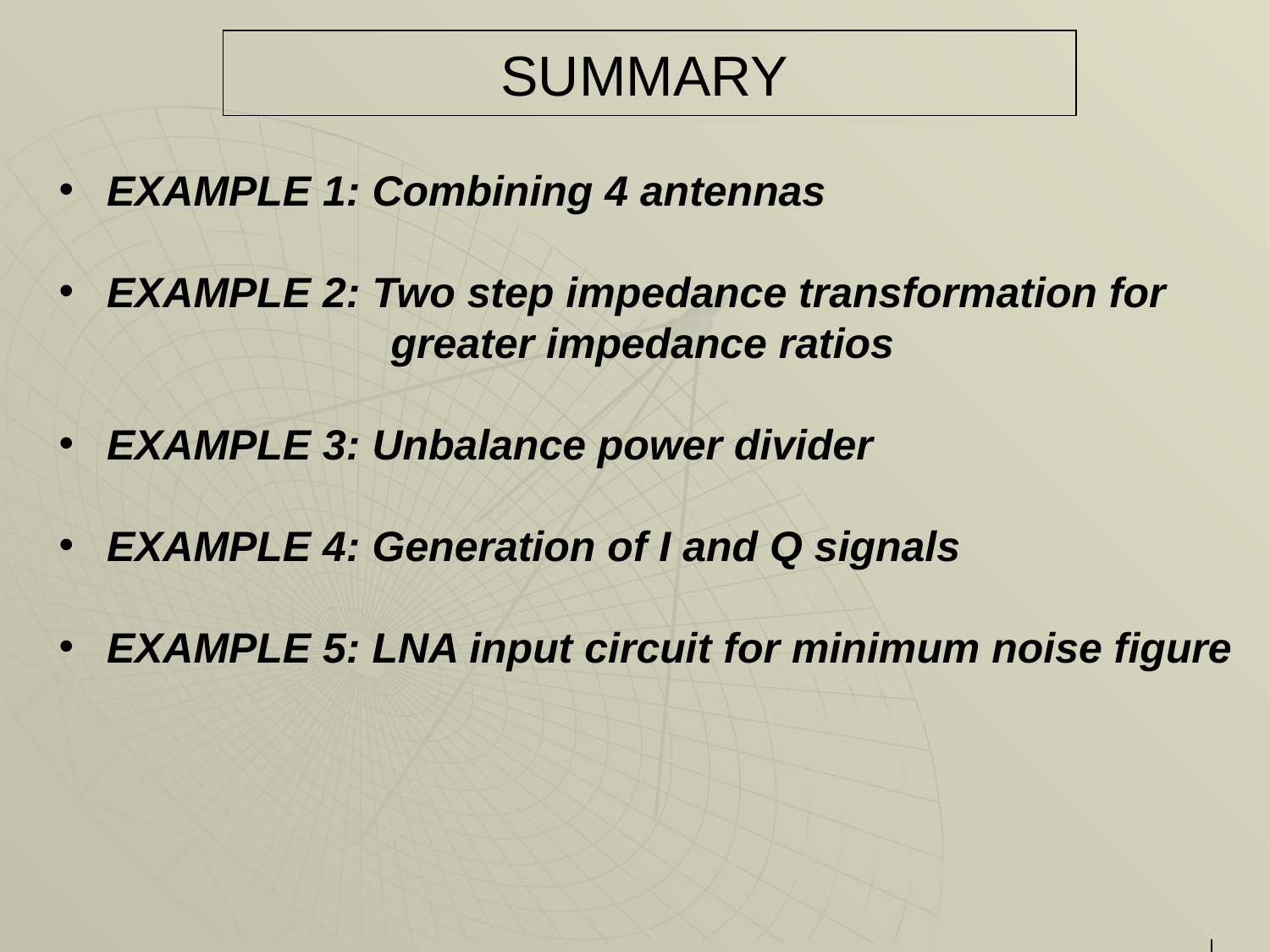

SUMMARY

EXAMPLE 1: Combining 4 antennas

EXAMPLE 2: Two step impedance transformation for
                            greater impedance ratios

EXAMPLE 3: Unbalance power divider

EXAMPLE 4: Generation of I and Q signals

EXAMPLE 5: LNA input circuit for minimum noise figure